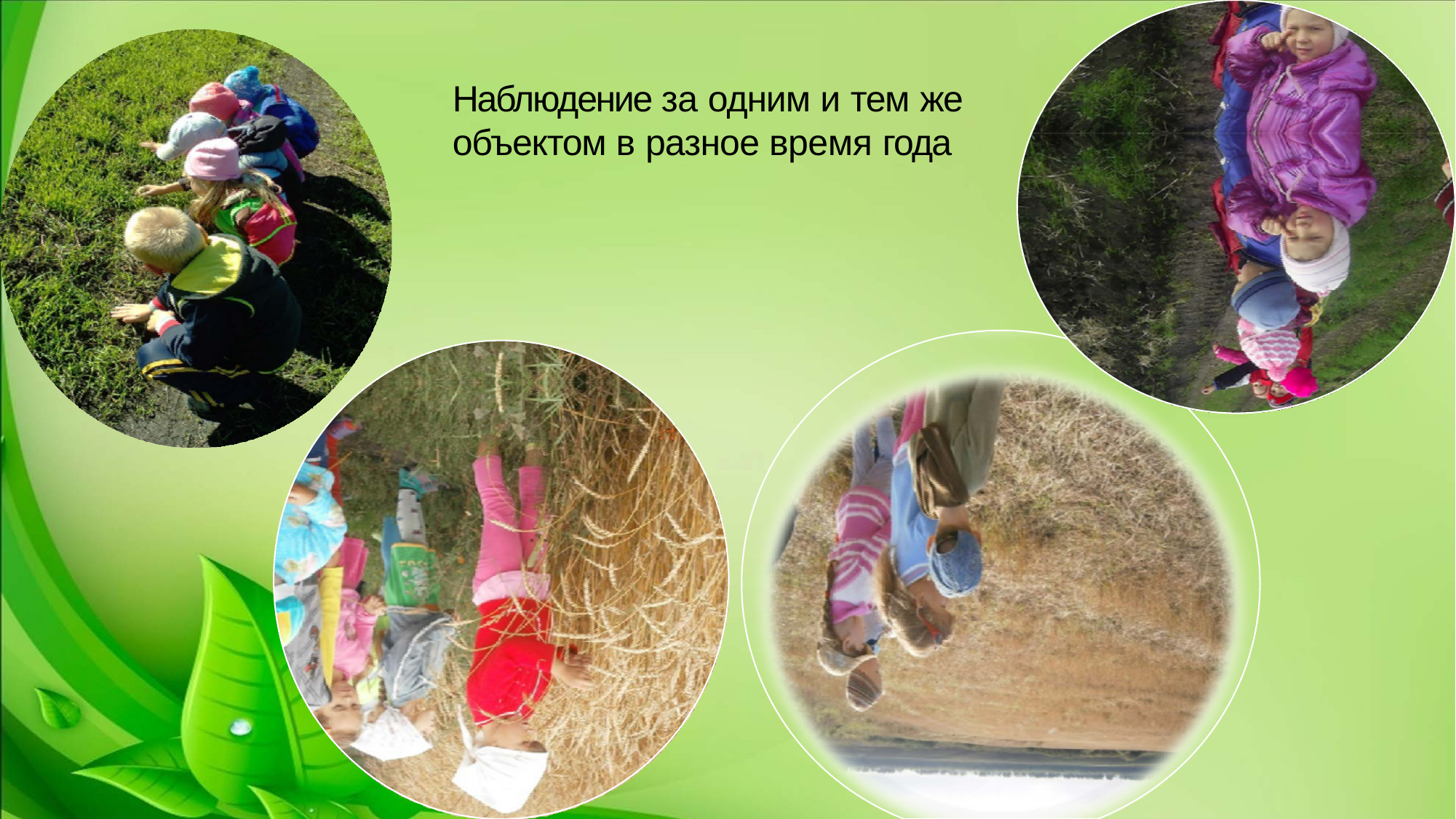

# Наблюдение за одним и тем же  объектом в разное время года